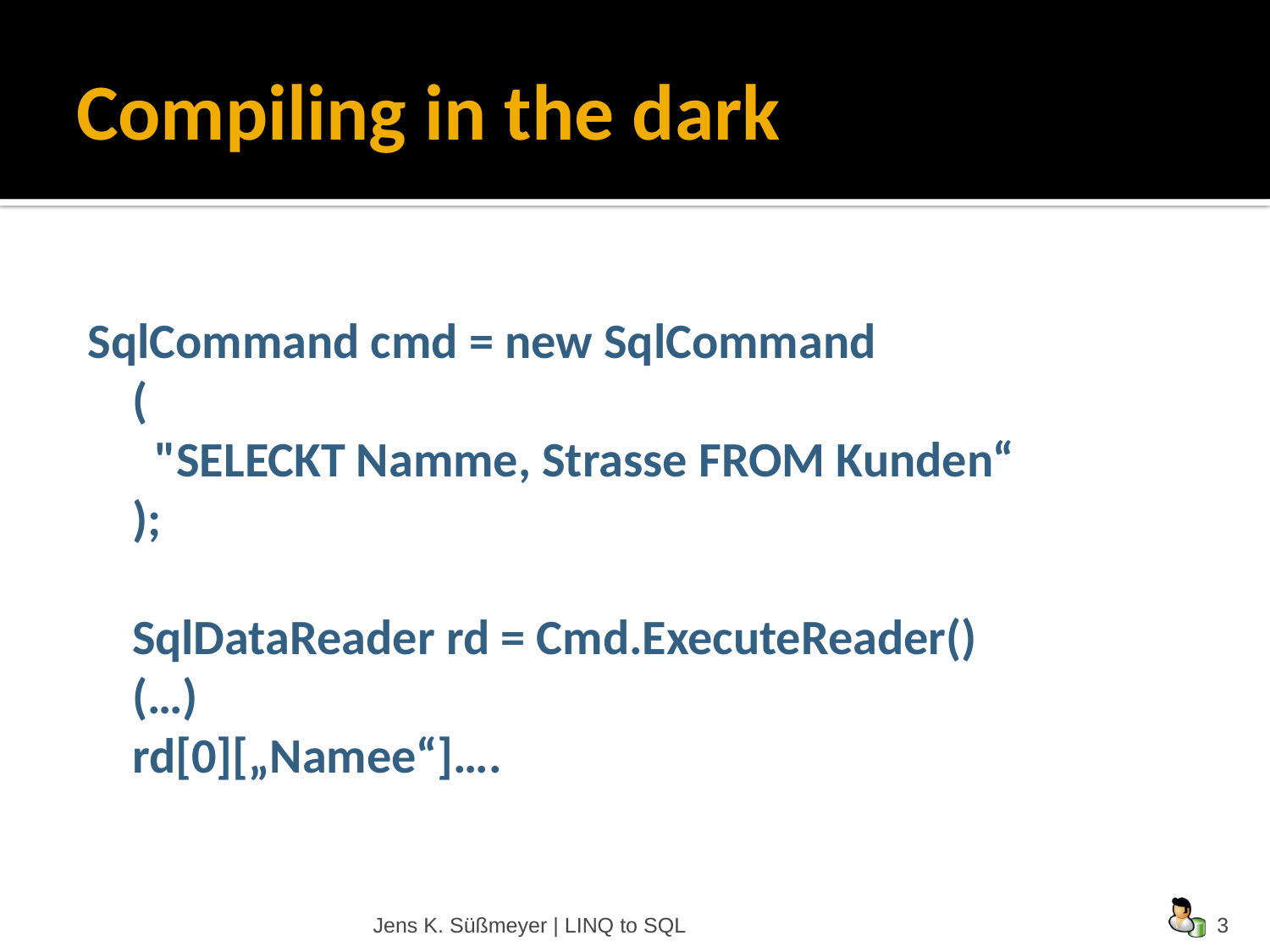

# Compiling in the dark
SqlCommand cmd = new SqlCommand
(
      "SELECKT Namme, Strasse FROM Kunden“
);
SqlDataReader rd = Cmd.ExecuteReader()
	(…)
rd[0][„Namee“]….
Jens K. Süßmeyer | LINQ to SQL
3